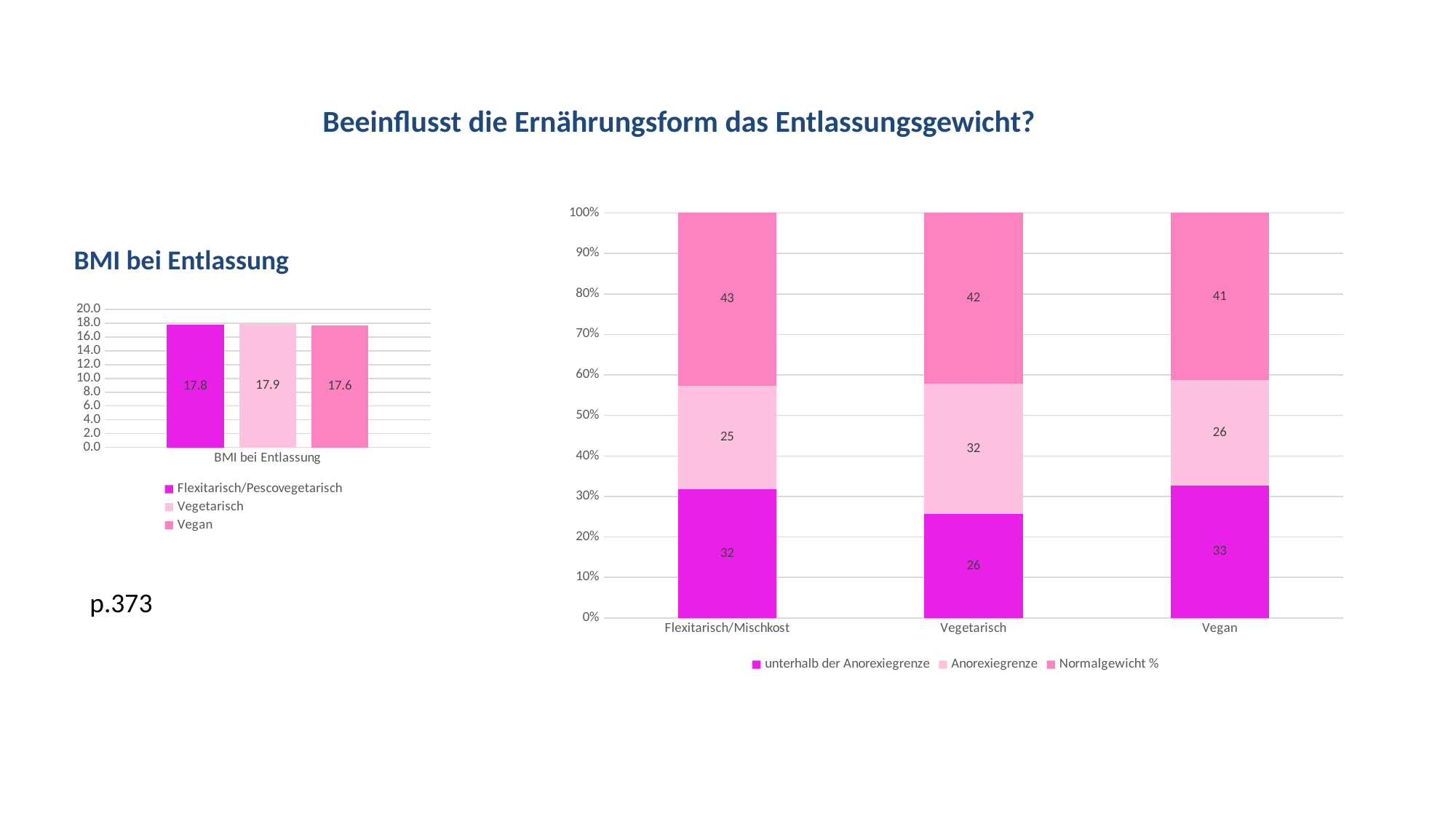

Beeinflusst die Ernährungsform das Entlassungsgewicht?

### Chart

| Category | unterhalb der Anorexiegrenze | Anorexiegrenze | Normalgewicht % |
|---|---|---|---|
| Flexitarisch/Mischkost | 31.855955678670362 | 25.484764542936297 | 42.65927977839335 |
| Vegetarisch | 25.738396624472564 | 32.06751054852321 | 42.19409282700422 |
| Vegan | 32.60869565217391 | 26.08695652173914 | 41.30434782608695 |
BMI bei Entlassung

### Chart

| Category | Flexitarisch/Pescovegetarisch | Vegetarisch | Vegan |
|---|---|---|---|
| BMI bei Entlassung | 17.751292867866738 | 17.855422766317652 | 17.647591020813273 |
p.373